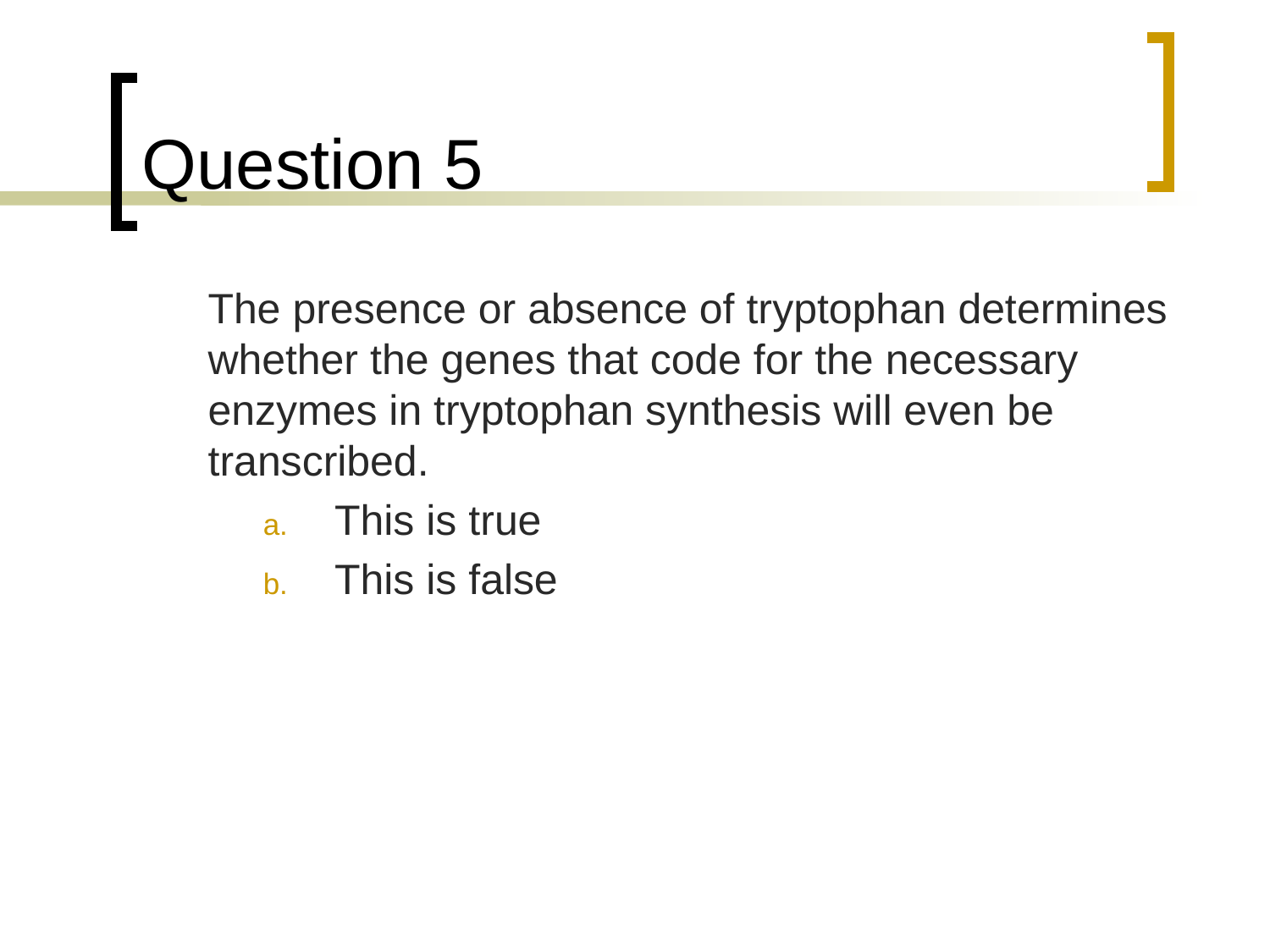

# Question 5
	The presence or absence of tryptophan determines whether the genes that code for the necessary enzymes in tryptophan synthesis will even be transcribed.
This is true
This is false